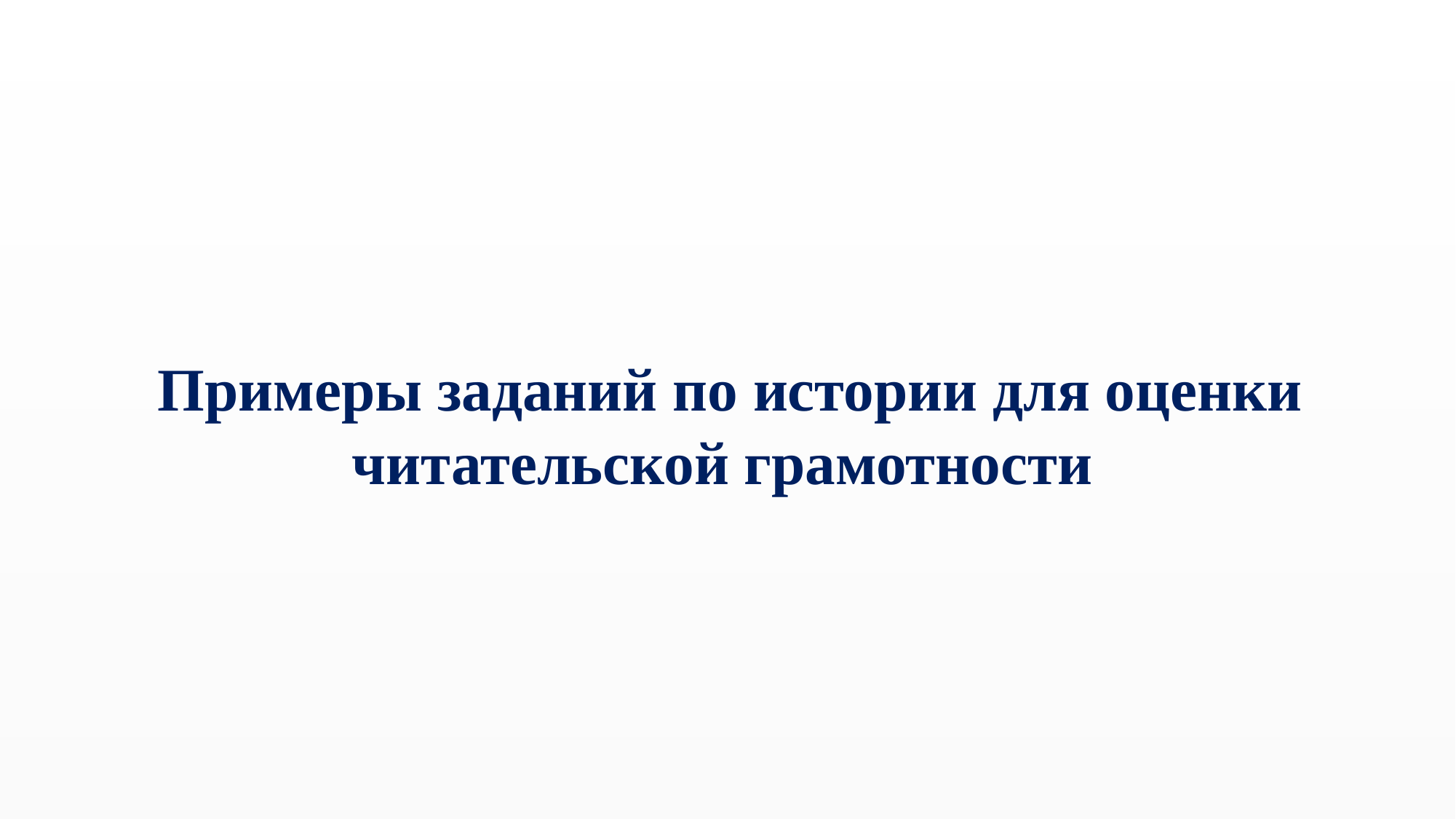

Примеры заданий по истории для оценки читательской грамотности